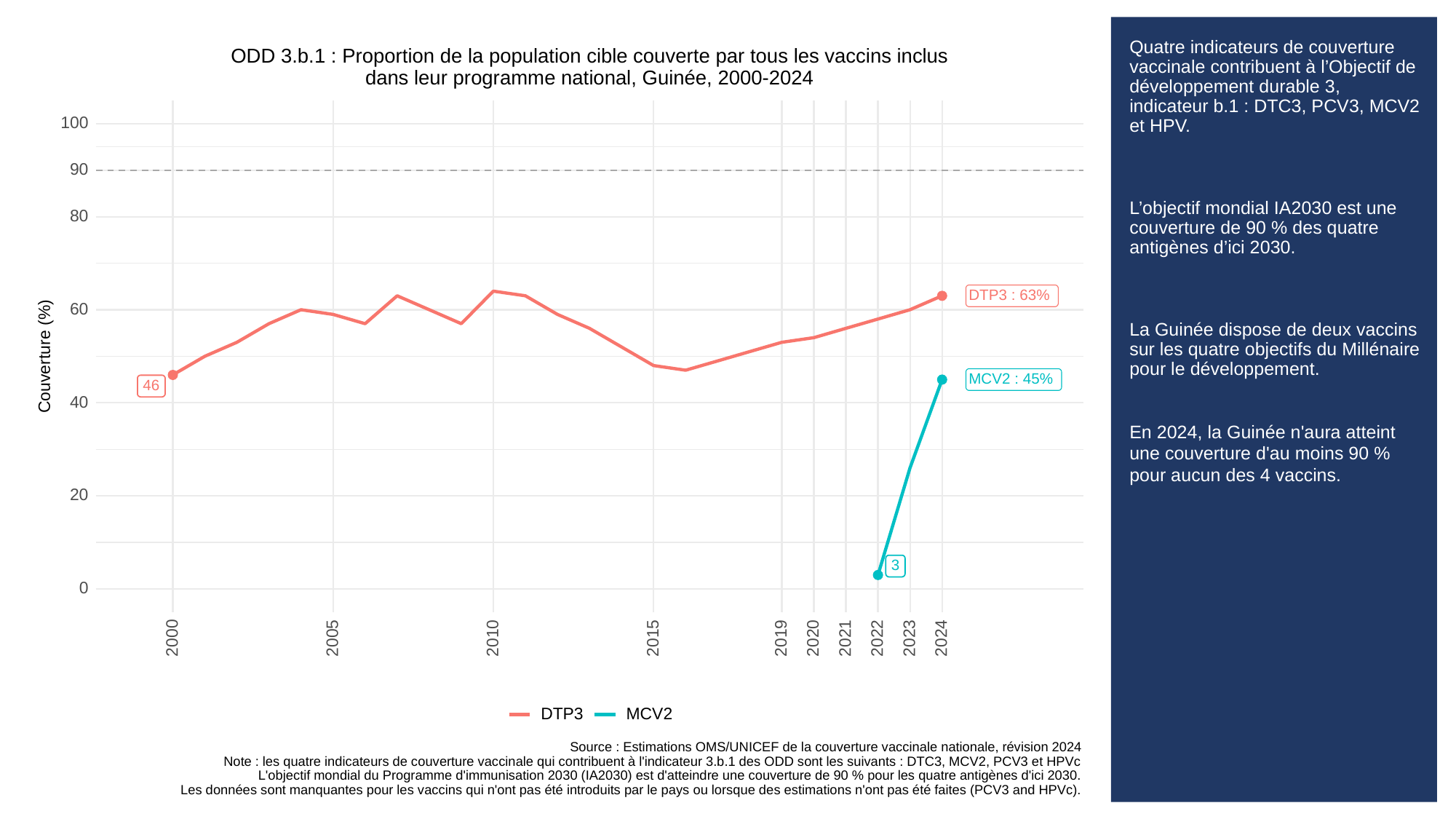

# Quatre indicateurs de couverture vaccinale contribuent à l’Objectif de développement durable 3, indicateur b.1 : DTC3, PCV3, MCV2 et HPV.

L’objectif mondial IA2030 est une couverture de 90 % des quatre antigènes d’ici 2030.

La Guinée dispose de deux vaccins sur les quatre objectifs du Millénaire pour le développement.

En 2024, la Guinée n'aura atteint une couverture d'au moins 90 % pour aucun des 4 vaccins.

ODD 3.b.1 : Proportion de la population cible couverte par tous les vaccins inclus
dans leur programme national, Guinée, 2000-2024

100

90

80

DTP3 : 63%

60

Couverture (%)

MCV2 : 45%

46
40

20

3

0

2023
2000
2005
2010
2015
2019
2020
2021
2022
2024
MCV2
DTP3

Source : Estimations OMS/UNICEF de la couverture vaccinale nationale, révision 2024
Note : les quatre indicateurs de couverture vaccinale qui contribuent à l'indicateur 3.b.1 des ODD sont les suivants : DTC3, MCV2, PCV3 et HPVc
L'objectif mondial du Programme d'immunisation 2030 (IA2030) est d'atteindre une couverture de 90 % pour les quatre antigènes d'ici 2030.
Les données sont manquantes pour les vaccins qui n'ont pas été introduits par le pays ou lorsque des estimations n'ont pas été faites (PCV3 and HPVc).